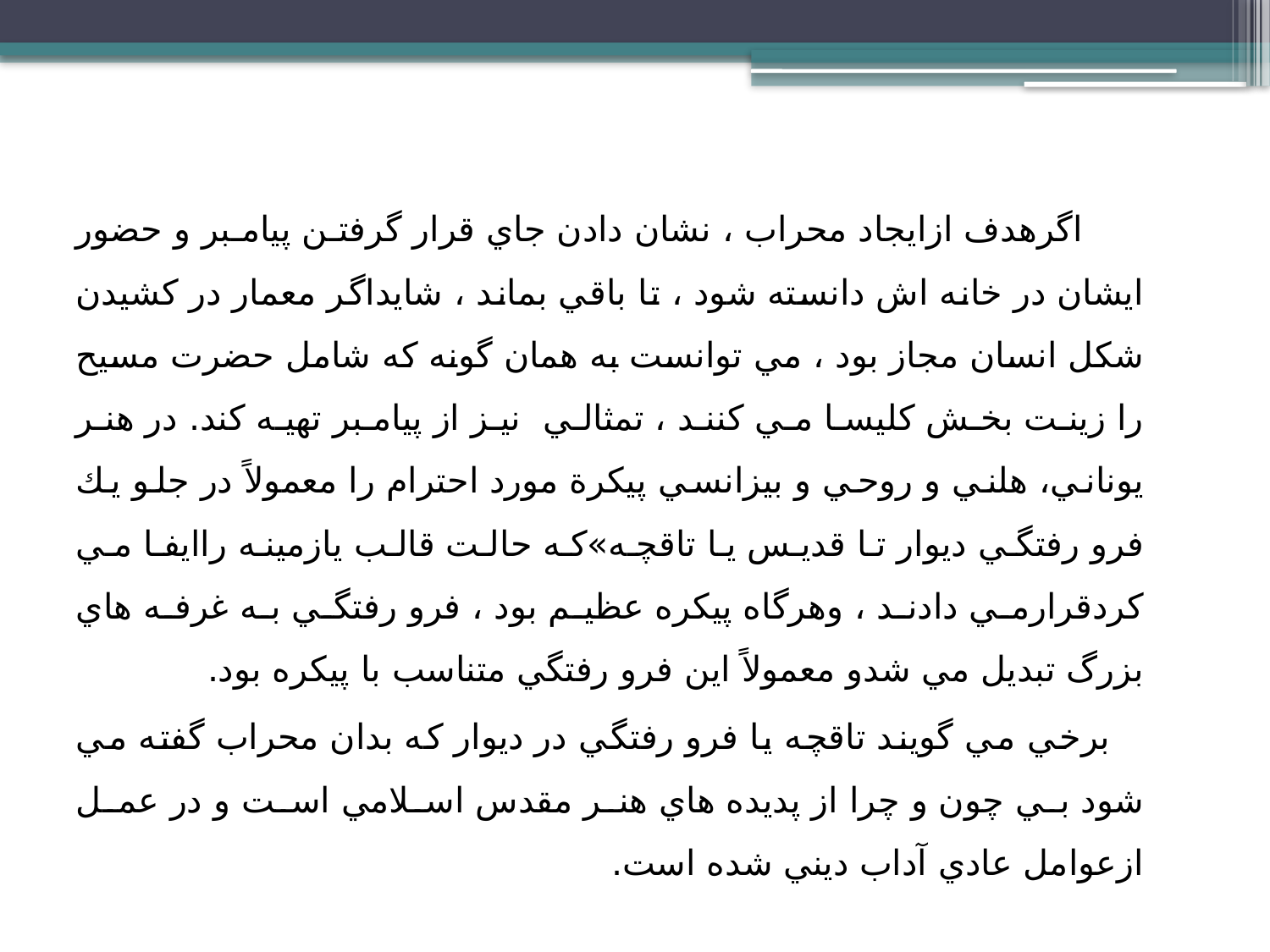

اگرهدف ازايجاد محراب ، نشان دادن جاي قرار گرفتن پيامبر و حضور ايشان در خانه اش دانسته شود ، تا باقي بماند ، شايداگر معمار در كشيدن شكل انسان مجاز بود ، مي توانست به همان گونه كه شامل حضرت مسيح را زينت بخش كليسا مي كنند ، تمثالي  نيز از پيامبر تهيه كند. در هنر يوناني، هلني و روحي و بيزانسي پيكرة مورد احترام را معمولاً در جلو يك فرو رفتگي ديوار تا قديس يا تاقچه»كه حالت قالب يازمينه راايفا مي كردقرارمي دادند ، وهرگاه پيكره عظيم بود ، فرو رفتگي به غرفه هاي بزرگ تبديل مي شدو معمولاً اين فرو رفتگي متناسب با پيكره بود.
     برخي مي گويند تاقچه يا فرو رفتگي در ديوار كه بدان محراب گفته مي شود بي چون و چرا از پديده هاي هنر مقدس اسلامي است و در عمل ازعوامل عادي آداب ديني شده است.